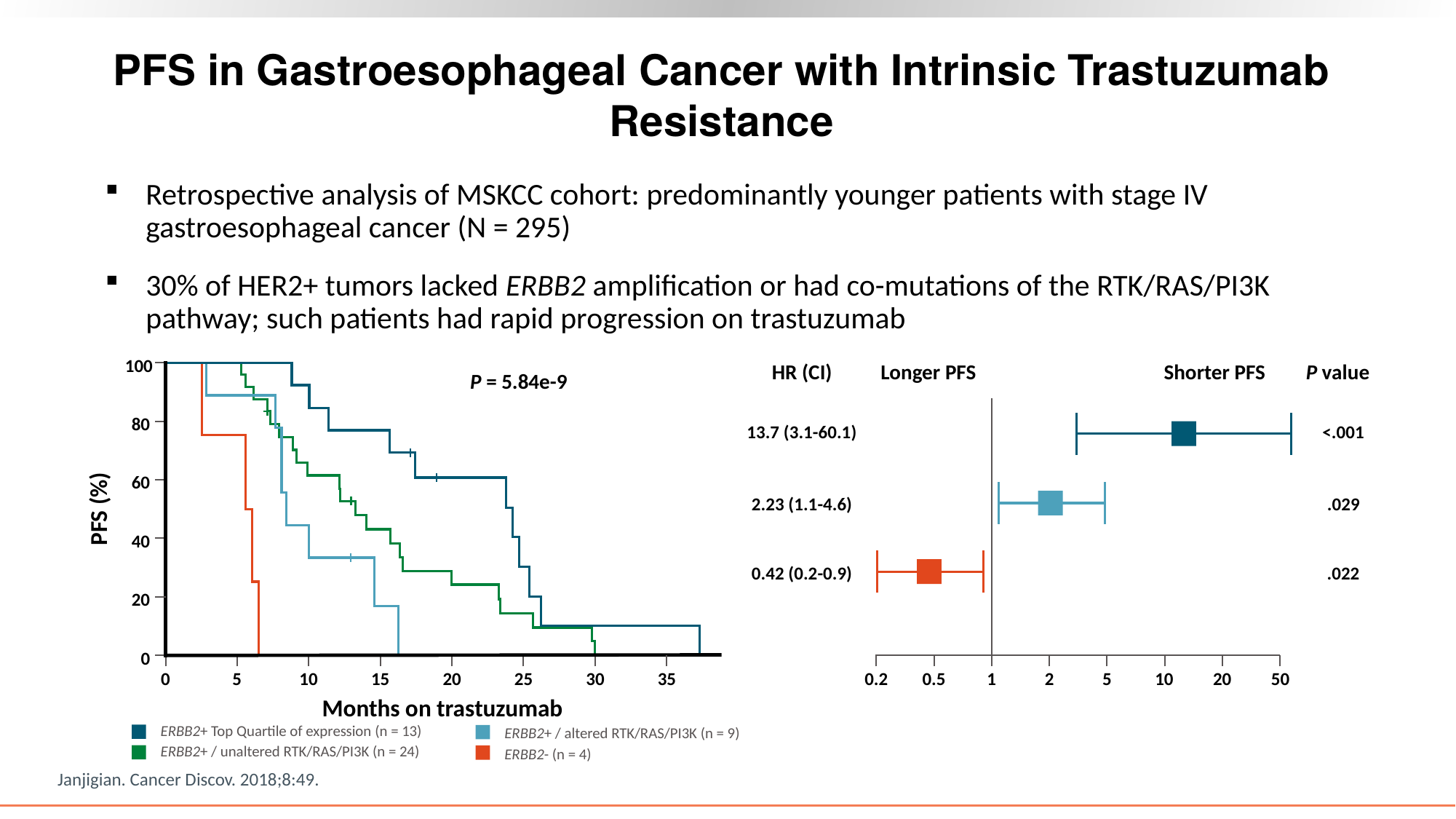

# PFS in Gastroesophageal Cancer with Intrinsic Trastuzumab Resistance
Retrospective analysis of MSKCC cohort: predominantly younger patients with stage IV gastroesophageal cancer (N = 295)
30% of HER2+ tumors lacked ERBB2 amplification or had co-mutations of the RTK/RAS/PI3K pathway; such patients had rapid progression on trastuzumab
100
HR (CI)
Longer PFS
Shorter PFS
P value
13.7 (3.1-60.1)
<.001

2.23 (1.1-4.6)
.029

0.42 (0.2-0.9)
.022

0.2
0.5
1
2
5
10
20
50

P = 5.84e-9

80

60

PFS (%)

40

20

0

0
5
10
15
20
25
30
35
Months on trastuzumab
ERBB2+ Top Quartile of expression (n = 13)
ERBB2+ / altered RTK/RAS/PI3K (n = 9)

ERBB2+ / unaltered RTK/RAS/PI3K (n = 24)
ERBB2- (n = 4)

Janjigian. Cancer Discov. 2018;8:49.